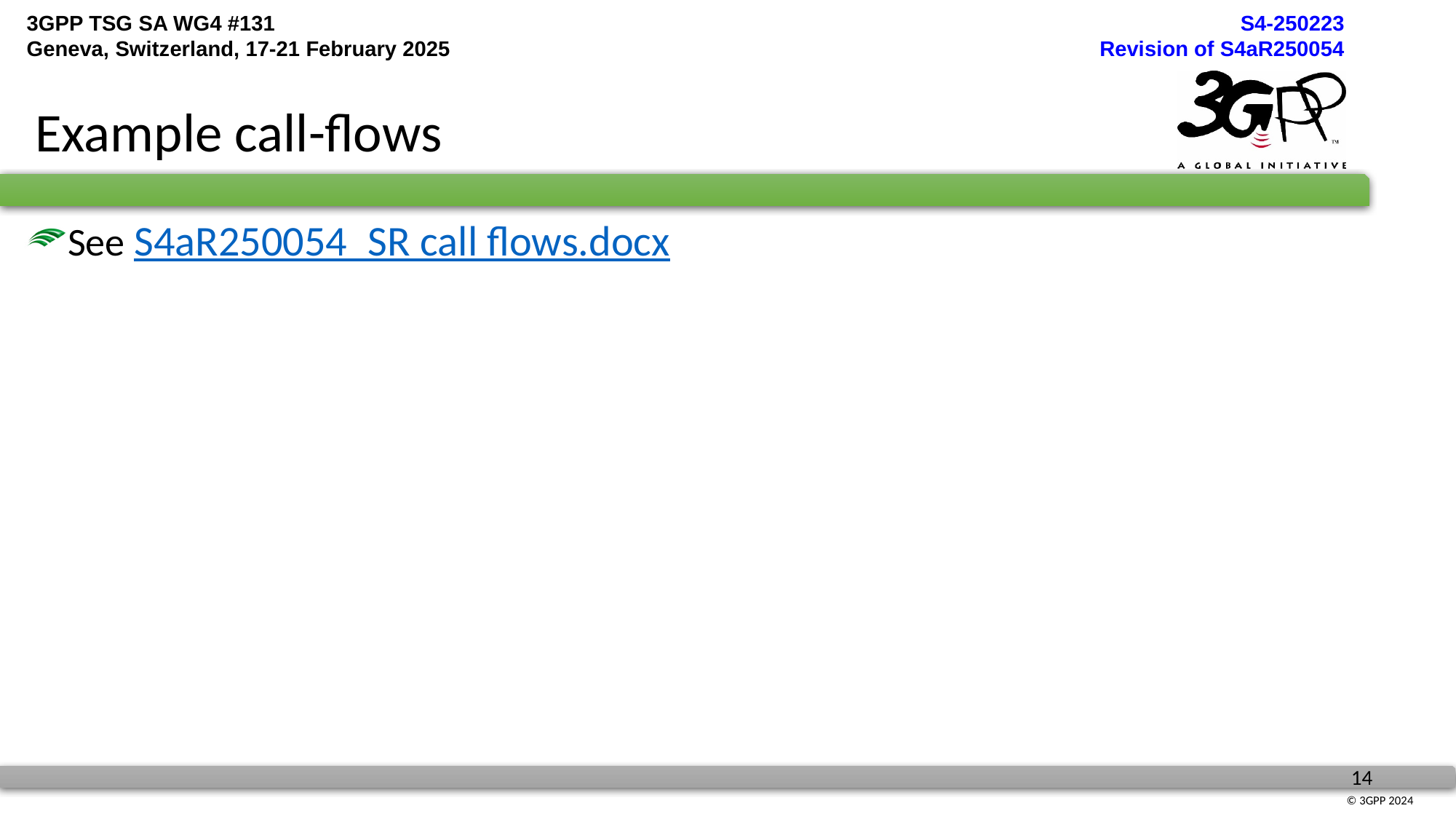

# Example call-flows
See S4aR250054_SR call flows.docx